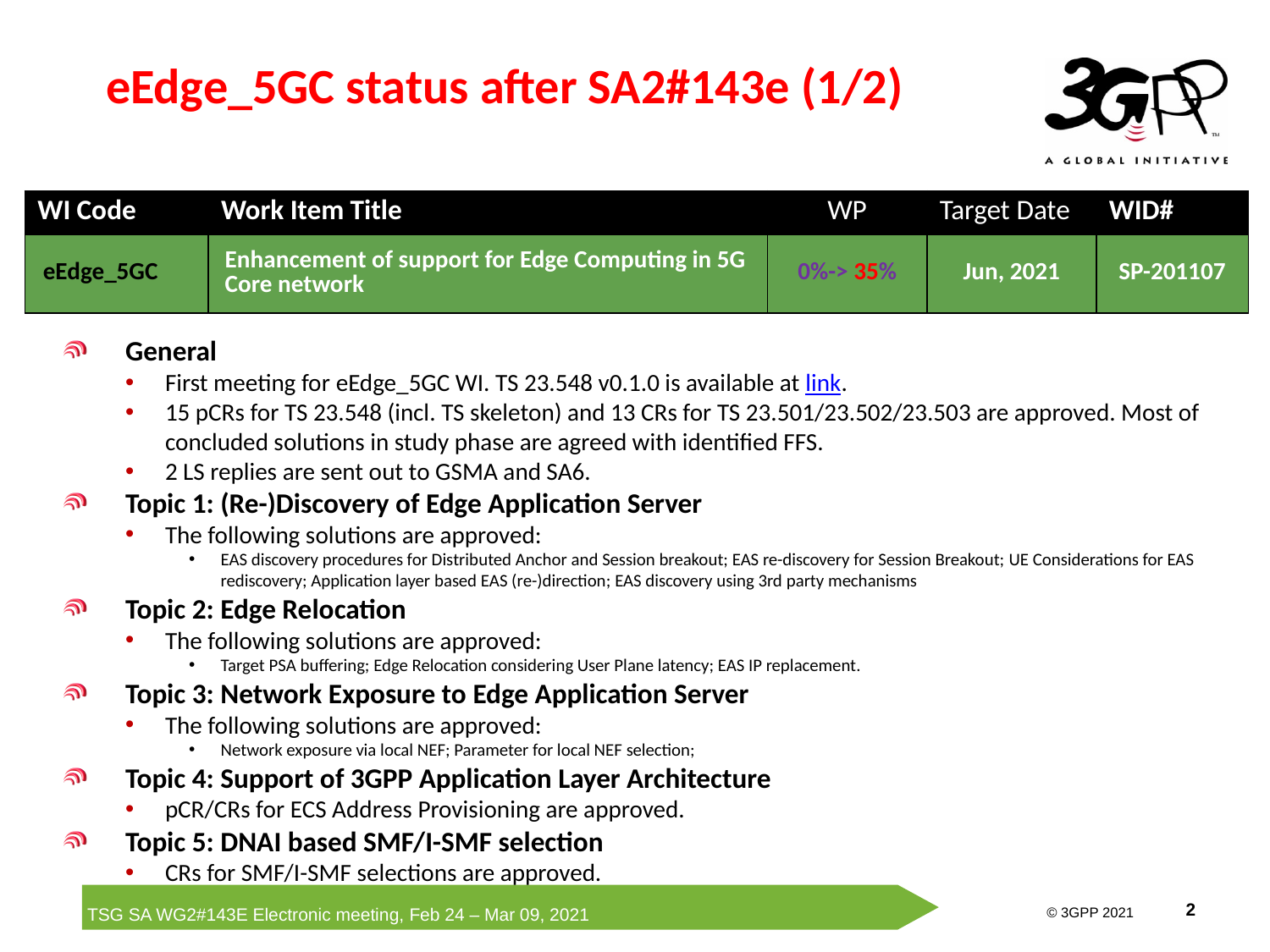

# eEdge_5GC status after SA2#143e (1/2)
| WI Code | Work Item Title | WP | Target Date | WID# |
| --- | --- | --- | --- | --- |
| eEdge\_5GC | Enhancement of support for Edge Computing in 5G Core network | 0%-> 35% | Jun, 2021 | SP-201107 |
General
First meeting for eEdge_5GC WI. TS 23.548 v0.1.0 is available at link.
15 pCRs for TS 23.548 (incl. TS skeleton) and 13 CRs for TS 23.501/23.502/23.503 are approved. Most of concluded solutions in study phase are agreed with identified FFS.
2 LS replies are sent out to GSMA and SA6.
Topic 1: (Re-)Discovery of Edge Application Server
The following solutions are approved:
EAS discovery procedures for Distributed Anchor and Session breakout; EAS re-discovery for Session Breakout; UE Considerations for EAS rediscovery; Application layer based EAS (re-)direction; EAS discovery using 3rd party mechanisms
Topic 2: Edge Relocation
The following solutions are approved:
Target PSA buffering; Edge Relocation considering User Plane latency; EAS IP replacement.
Topic 3: Network Exposure to Edge Application Server
The following solutions are approved:
Network exposure via local NEF; Parameter for local NEF selection;
Topic 4: Support of 3GPP Application Layer Architecture
pCR/CRs for ECS Address Provisioning are approved.
Topic 5: DNAI based SMF/I-SMF selection
CRs for SMF/I-SMF selections are approved.